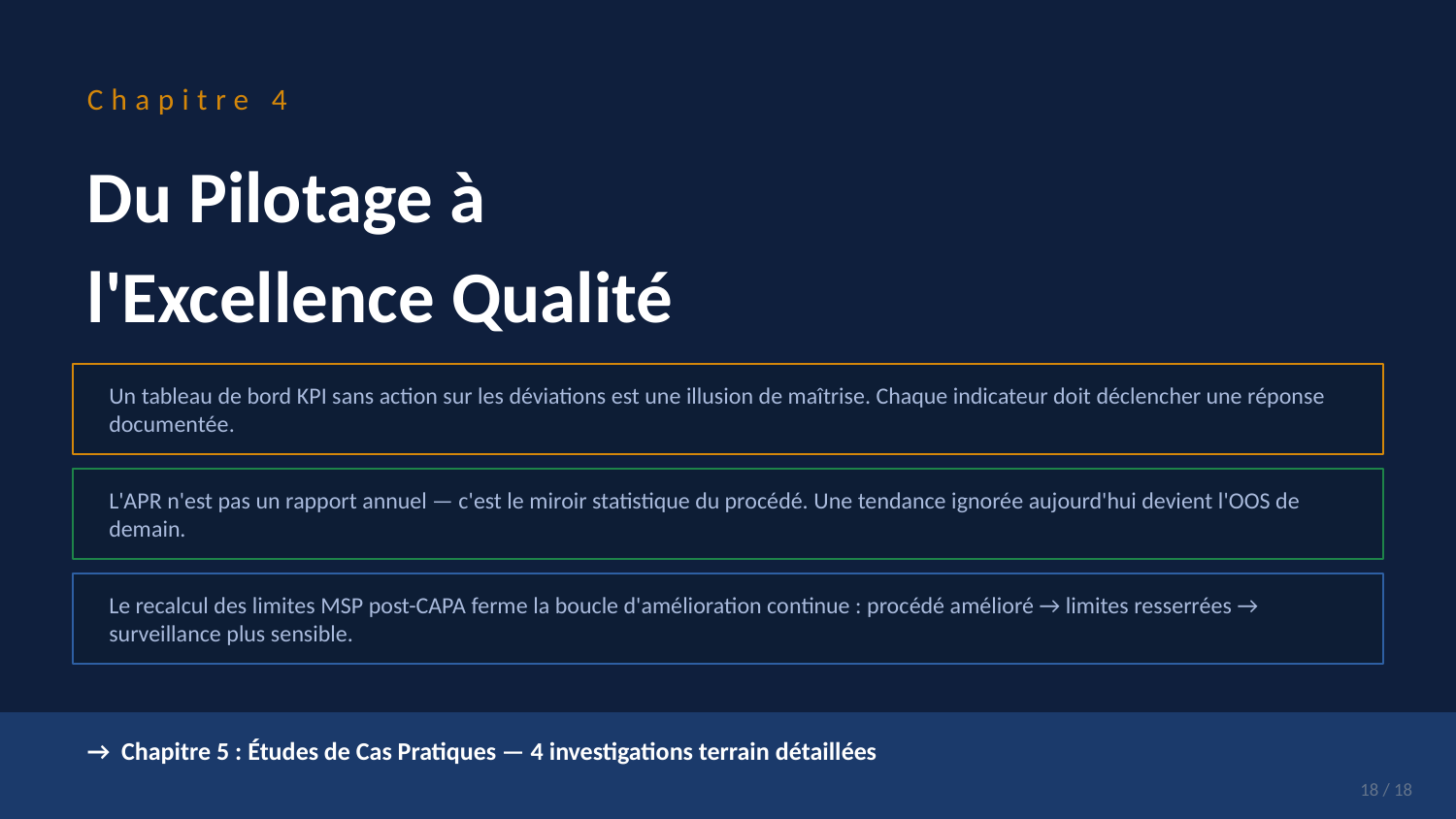

Chapitre 4
Du Pilotage à
l'Excellence Qualité

Un tableau de bord KPI sans action sur les déviations est une illusion de maîtrise. Chaque indicateur doit déclencher une réponse documentée.

L'APR n'est pas un rapport annuel — c'est le miroir statistique du procédé. Une tendance ignorée aujourd'hui devient l'OOS de demain.

Le recalcul des limites MSP post-CAPA ferme la boucle d'amélioration continue : procédé amélioré → limites resserrées → surveillance plus sensible.

→  Chapitre 5 : Études de Cas Pratiques — 4 investigations terrain détaillées
18 / 18